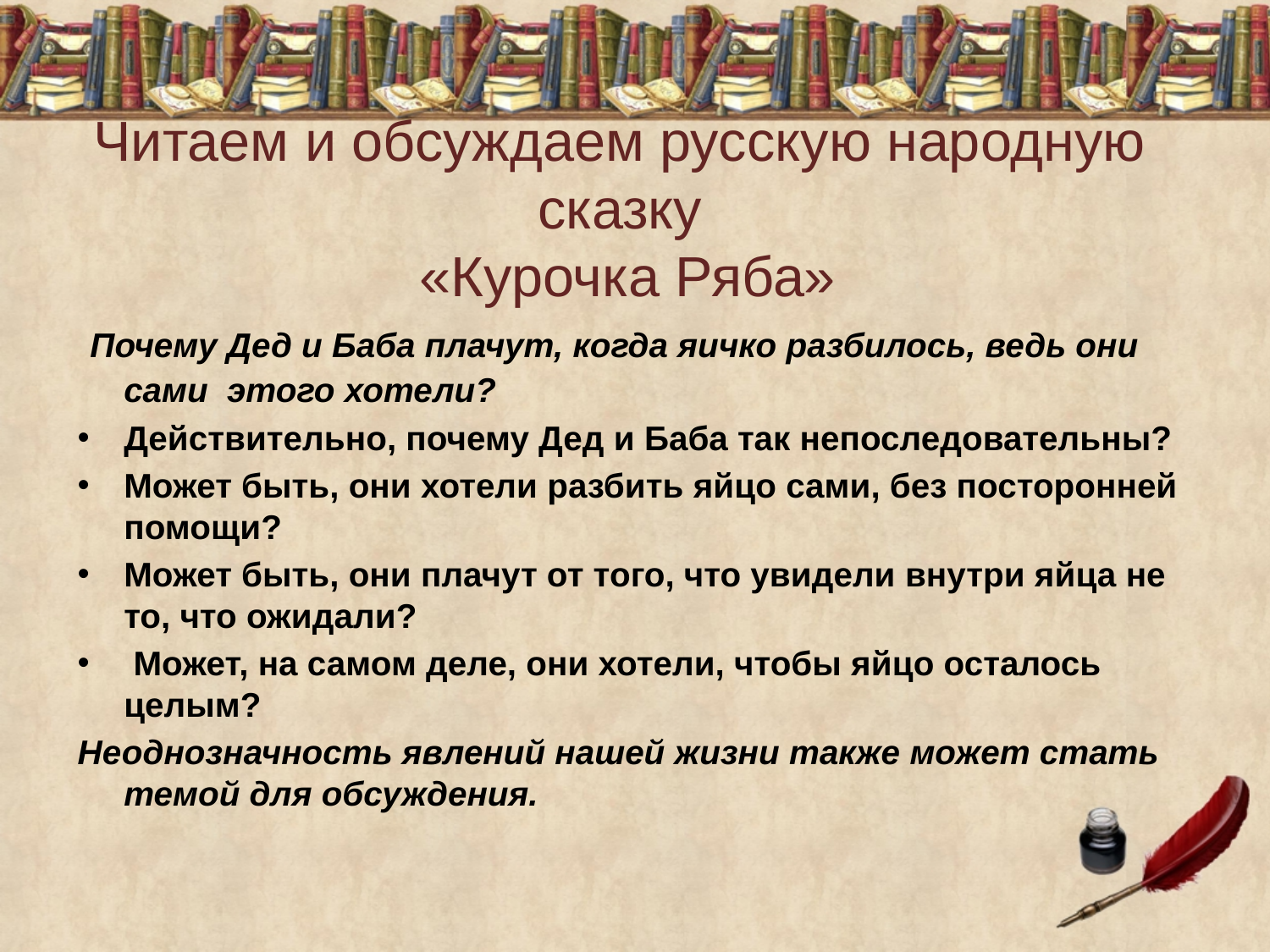

# Читаем и обсуждаем русскую народную сказку «Курочка Ряба»
 Почему Дед и Баба плачут, когда яичко разбилось, ведь они сами  этого хотели?
Действительно, почему Дед и Баба так непоследовательны?
Может быть, они хотели разбить яйцо сами, без посторонней помощи?
Может быть, они плачут от того, что увидели внутри яйца не то, что ожидали?
 Может, на самом деле, они хотели, чтобы яйцо осталось целым?
Неоднозначность явлений нашей жизни также может стать темой для обсуждения.